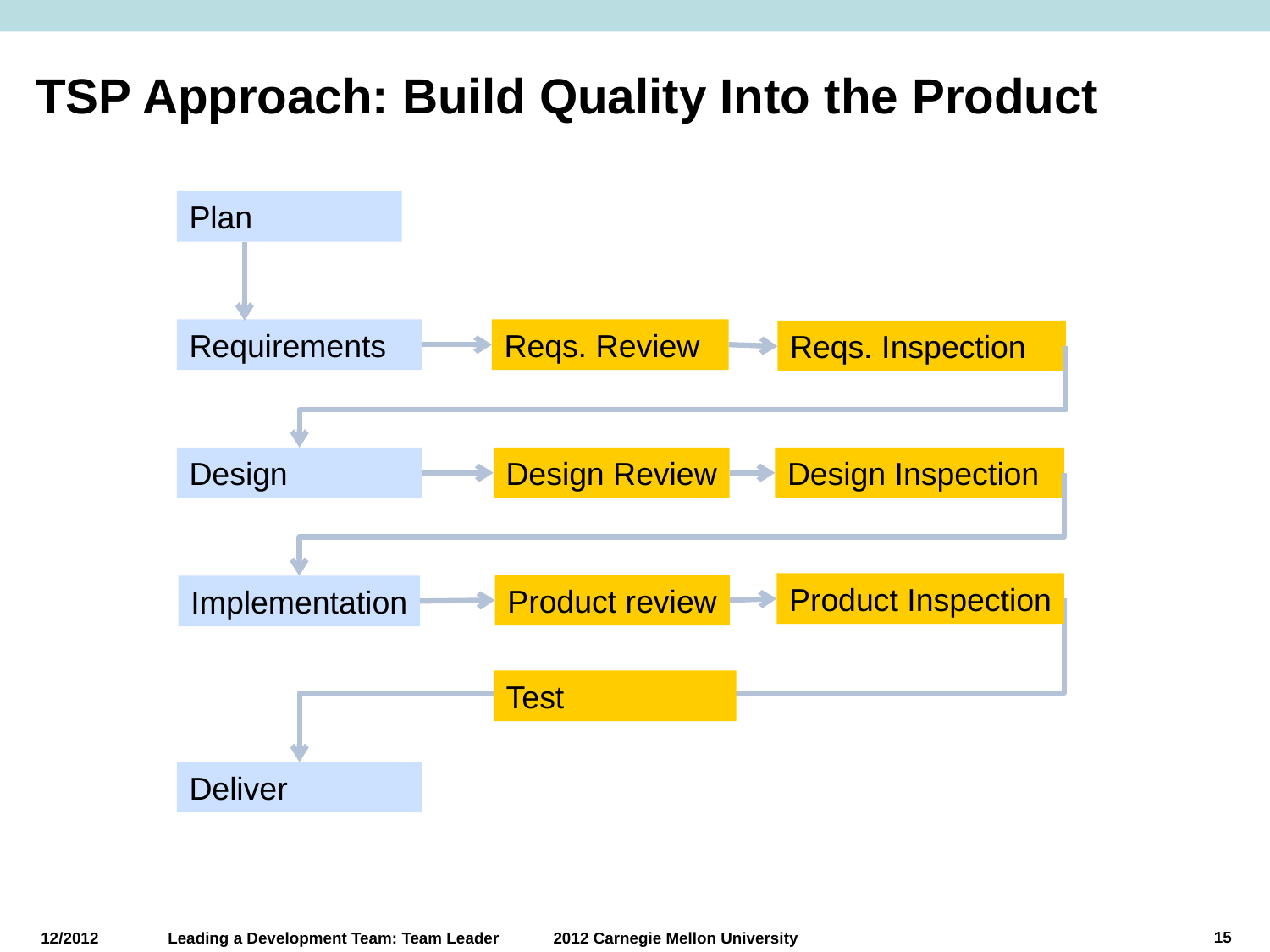

# TSP Approach: Build Quality Into the Product
Plan
Requirements
Reqs. Review
Reqs. Inspection
Design
Design Review
Design Inspection
Product Inspection
Product review
Implementation
Test
Deliver